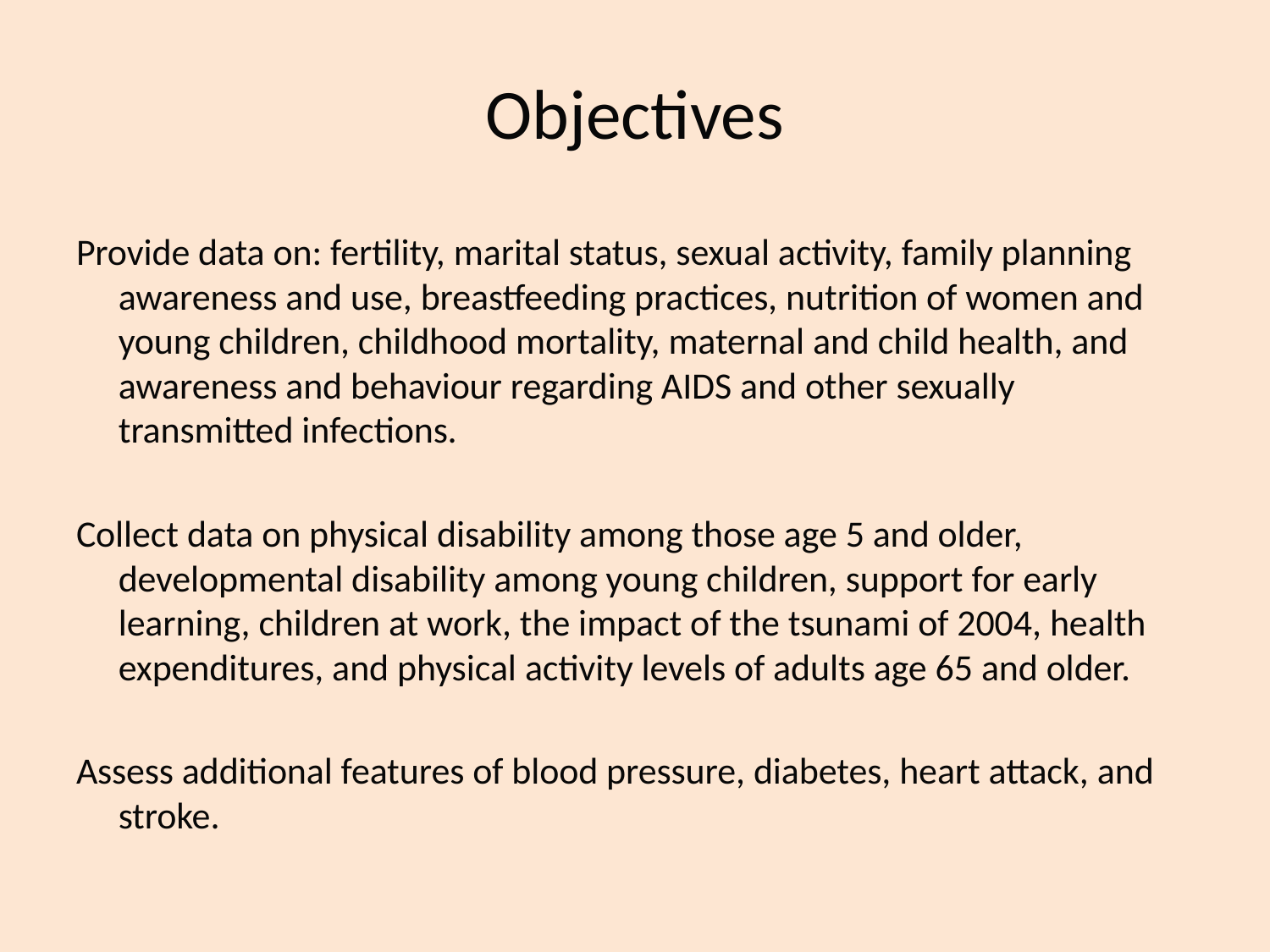

# Objectives
Provide data on: fertility, marital status, sexual activity, family planning awareness and use, breastfeeding practices, nutrition of women and young children, childhood mortality, maternal and child health, and awareness and behaviour regarding AIDS and other sexually transmitted infections.

Collect data on physical disability among those age 5 and older, developmental disability among young children, support for early learning, children at work, the impact of the tsunami of 2004, health expenditures, and physical activity levels of adults age 65 and older.

Assess additional features of blood pressure, diabetes, heart attack, and stroke.